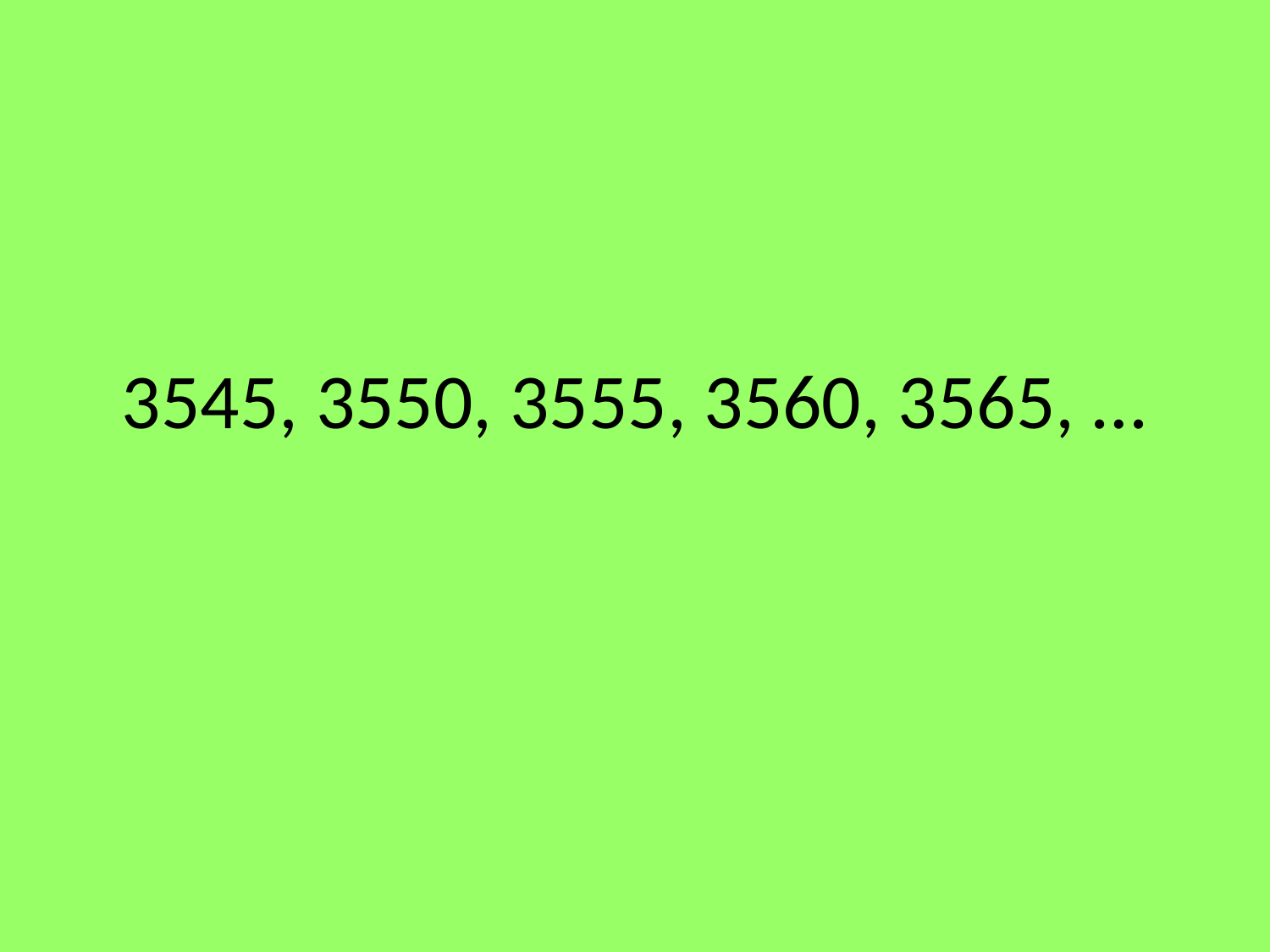

# 3545, 3550, 3555, 3560, 3565, …